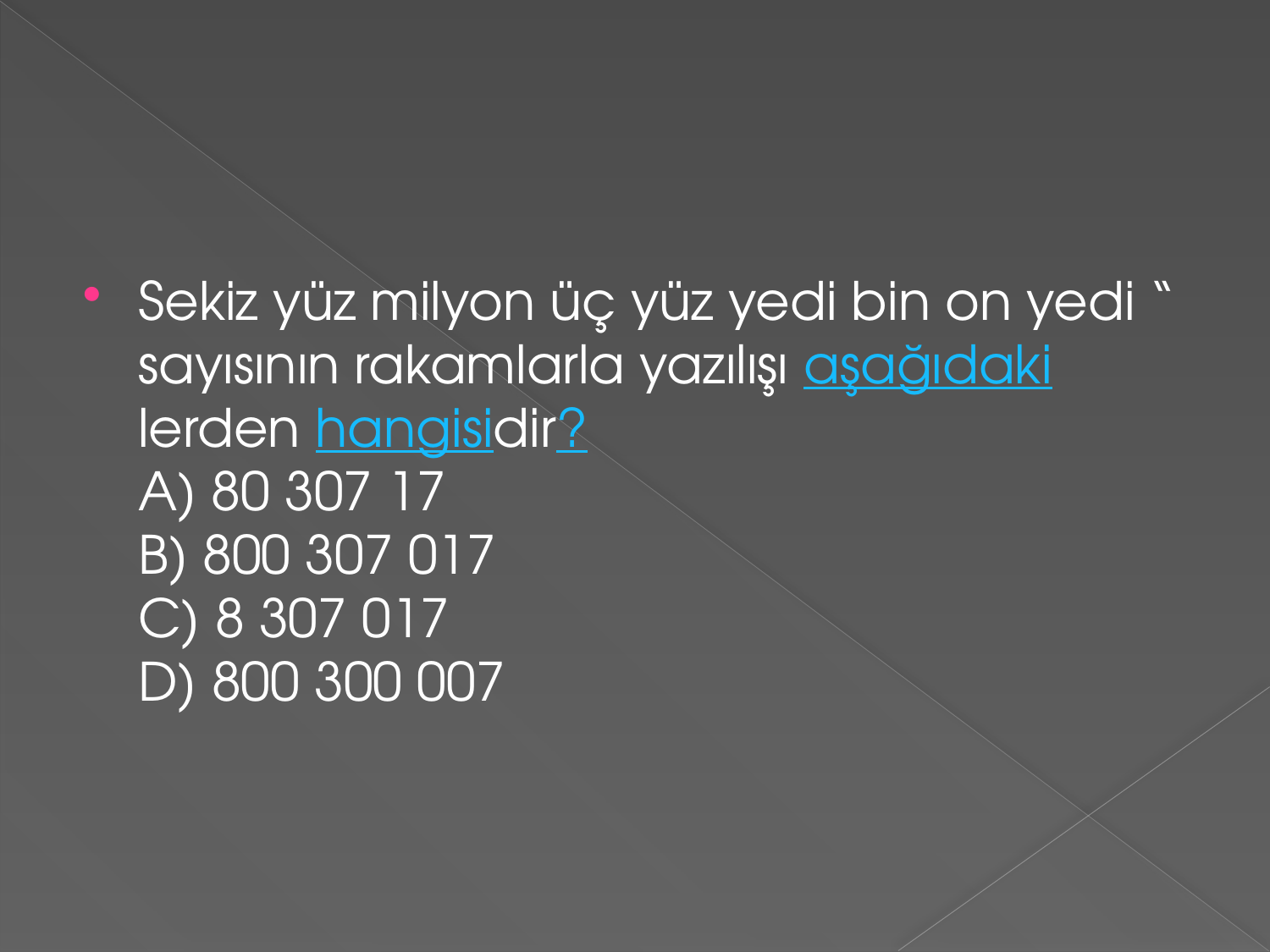

#
Sekiz yüz milyon üç yüz yedi bin on yedi “ sayısının rakamlarla yazılışı aşağıdakilerden hangisidir? 
A) 80 307 17
B) 800 307 017
C) 8 307 017
D) 800 300 007